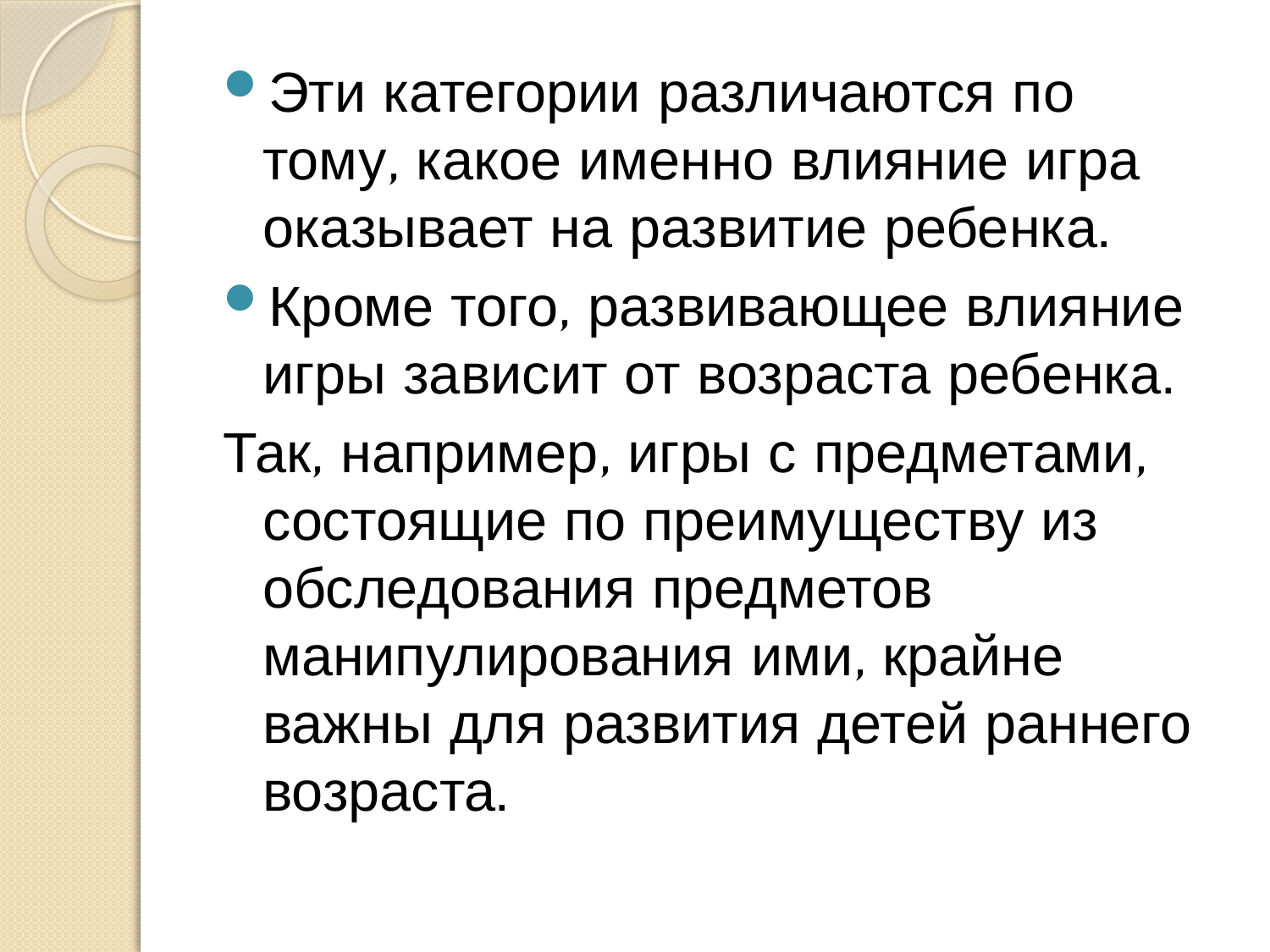

Эти категории различаются по тому, какое именно влияние игра оказывает на развитие ребенка.
Кроме того, развивающее влияние игры зависит от возраста ребенка.
Так, например, игры с предметами, состоящие по преимуществу из обследования предметов  манипулирования ими, крайне важны для развития детей раннего возраста.